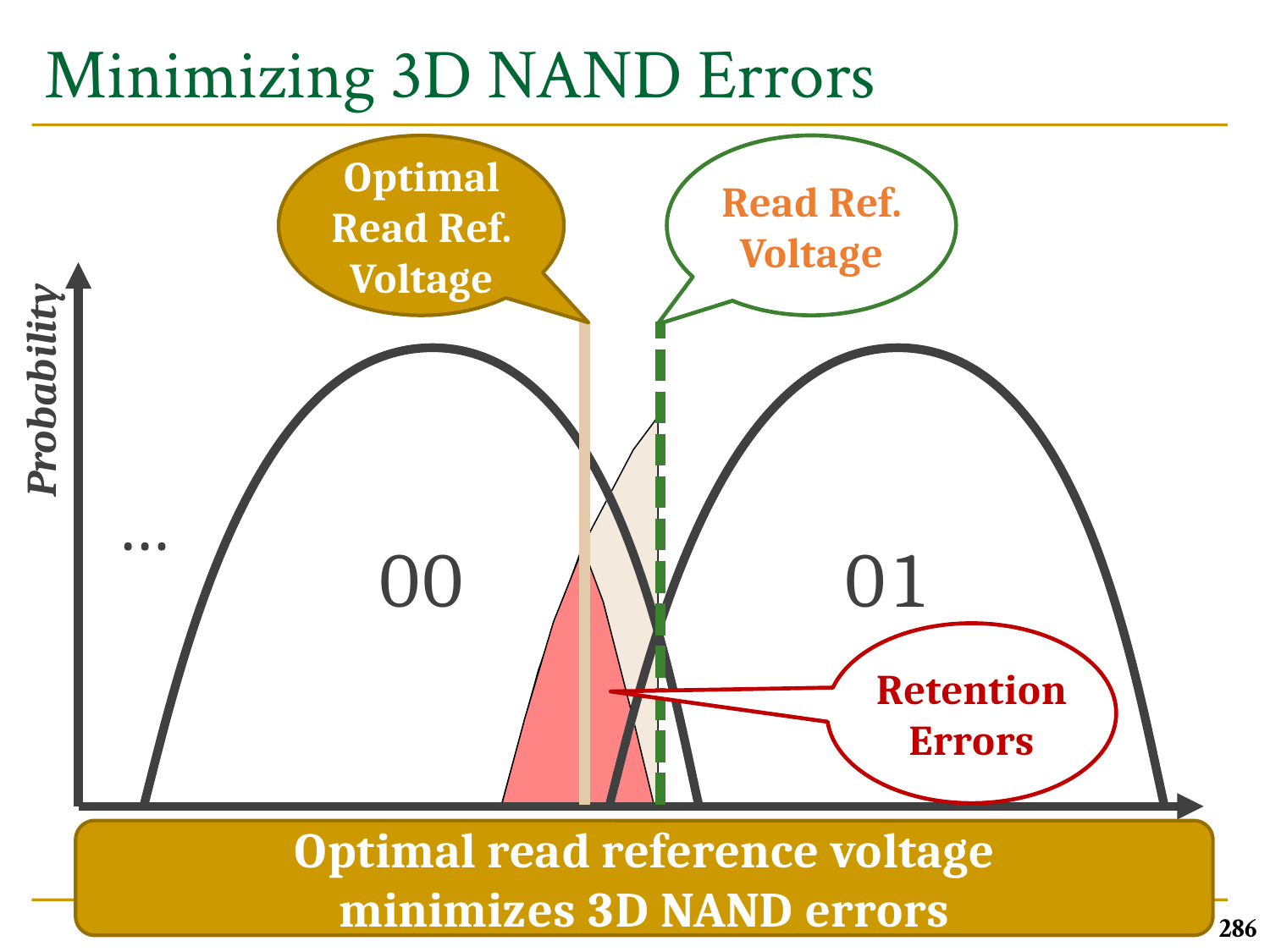

# Minimizing 3D NAND Errors
Read Ref. Voltage
Optimal Read Ref. Voltage
00

01

Probability

…

Retention Errors
Threshold Voltage
Optimal read reference voltage
minimizes 3D NAND errors
286